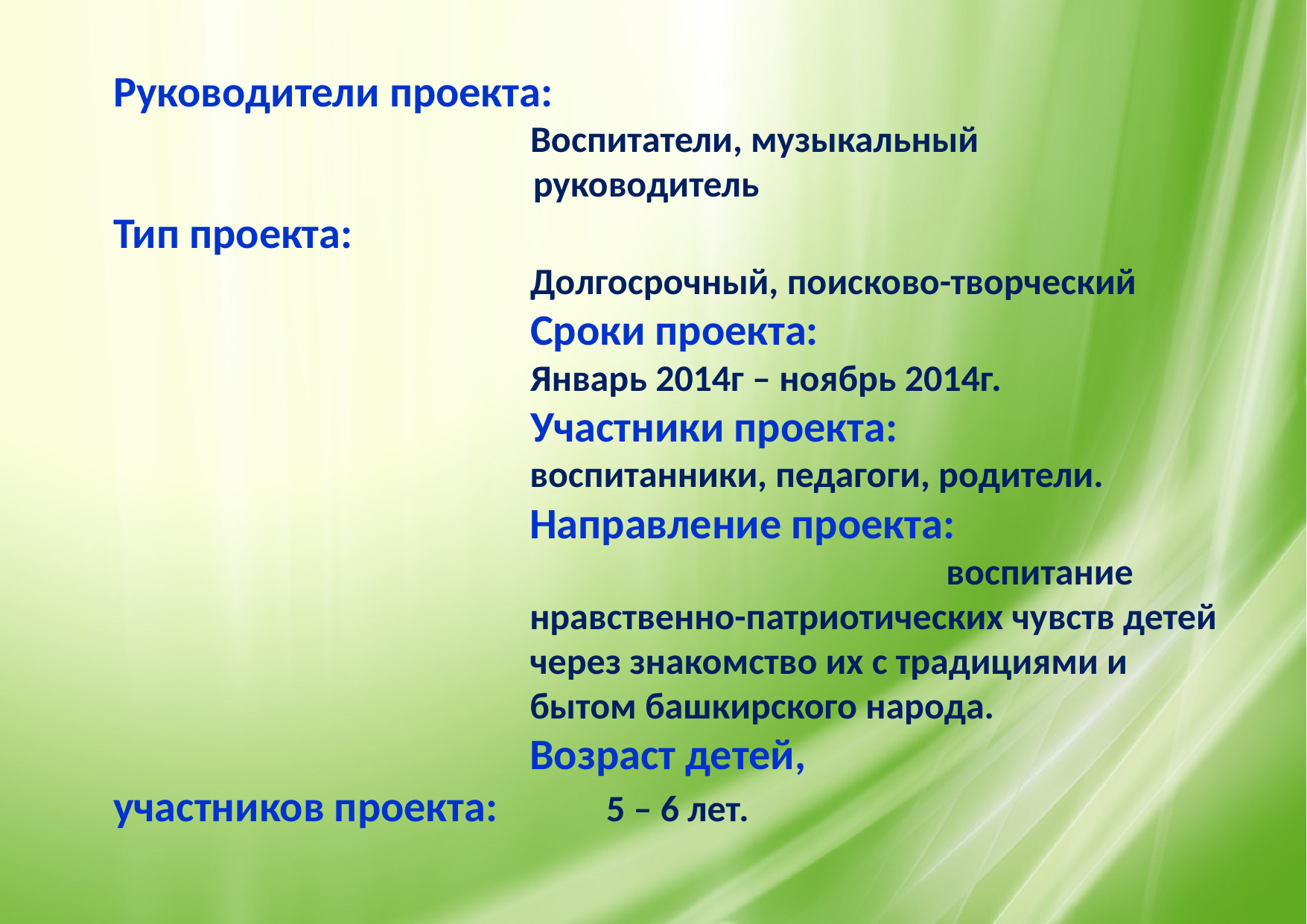

Руководители проекта:
Воспитатели, музыкальный      руководитель
Тип проекта:
Долгосрочный, поисково-творческий
Сроки проекта:
Январь 2014г – ноябрь 2014г.
Участники проекта:
воспитанники, педагоги, родители.
Направление проекта:
воспитание нравственно-патриотических чувств детей через знакомство их с традициями и бытом башкирского народа.
Возраст детей,
участников проекта:           5 – 6 лет.